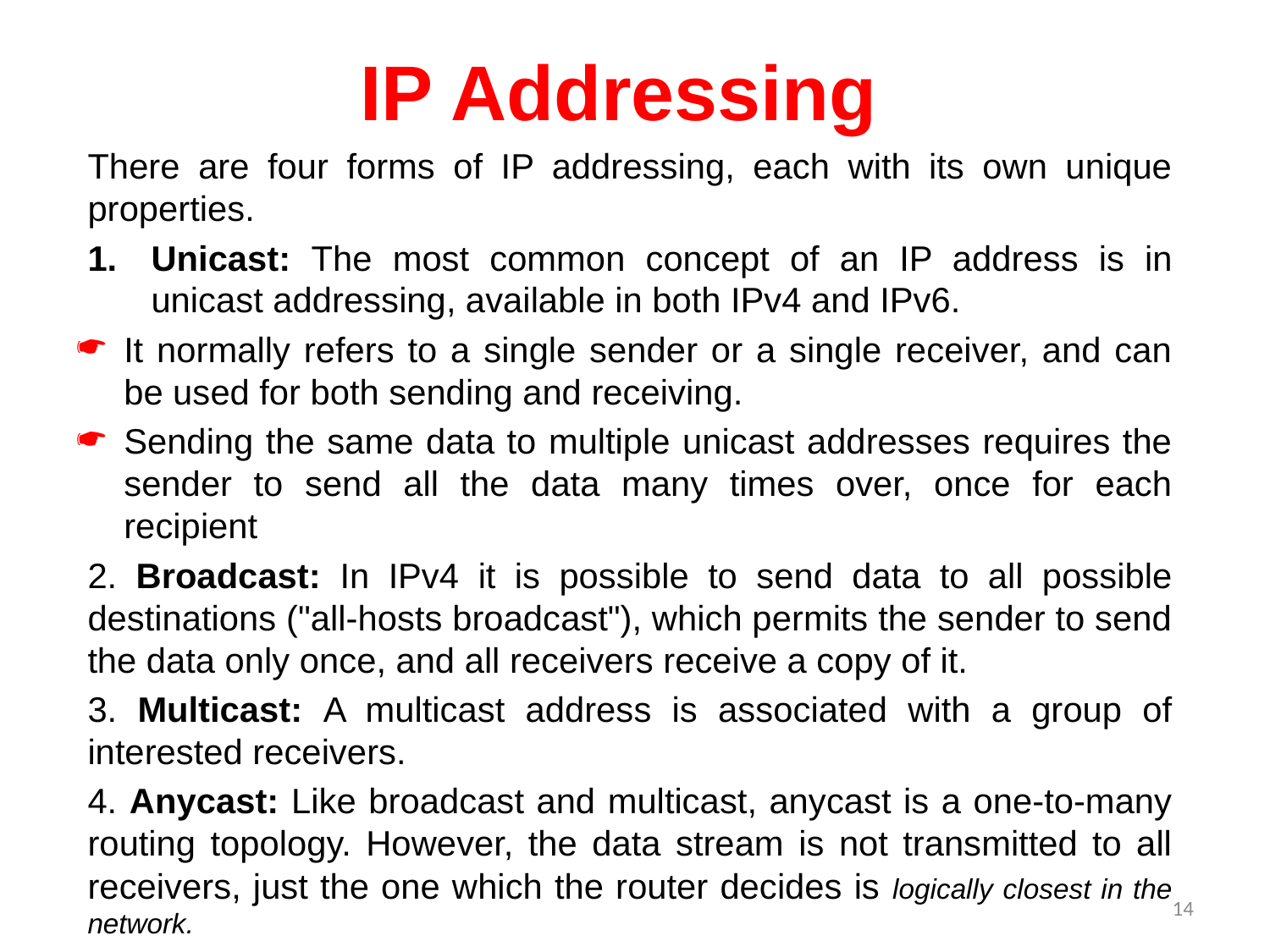

# IP Addressing
There are four forms of IP addressing, each with its own unique properties.
Unicast: The most common concept of an IP address is in unicast addressing, available in both IPv4 and IPv6.
It normally refers to a single sender or a single receiver, and can be used for both sending and receiving.
Sending the same data to multiple unicast addresses requires the sender to send all the data many times over, once for each recipient
2. Broadcast: In IPv4 it is possible to send data to all possible destinations ("all-hosts broadcast"), which permits the sender to send the data only once, and all receivers receive a copy of it.
3. Multicast: A multicast address is associated with a group of interested receivers.
4. Anycast: Like broadcast and multicast, anycast is a one-to-many routing topology. However, the data stream is not transmitted to all receivers, just the one which the router decides is logically closest in the network.

14